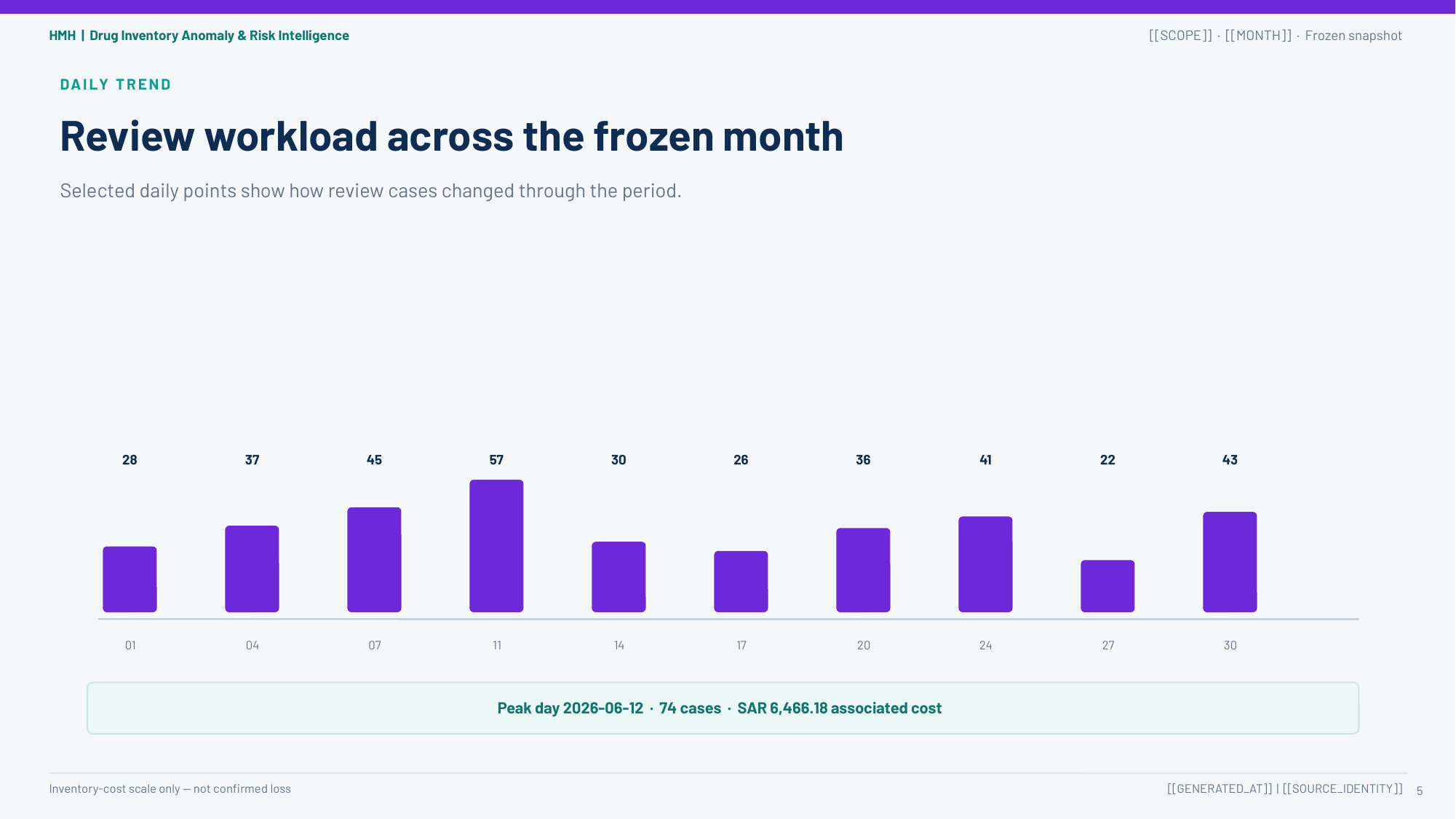

DAILY TREND
Review workload across the frozen month
Selected daily points show how review cases changed through the period.
28
37
45
57
30
26
36
41
22
43

01
04
07
11
14
17
20
24
27
30

Peak day 2026-06-12  ·  74 cases  ·  SAR 6,466.18 associated cost
5